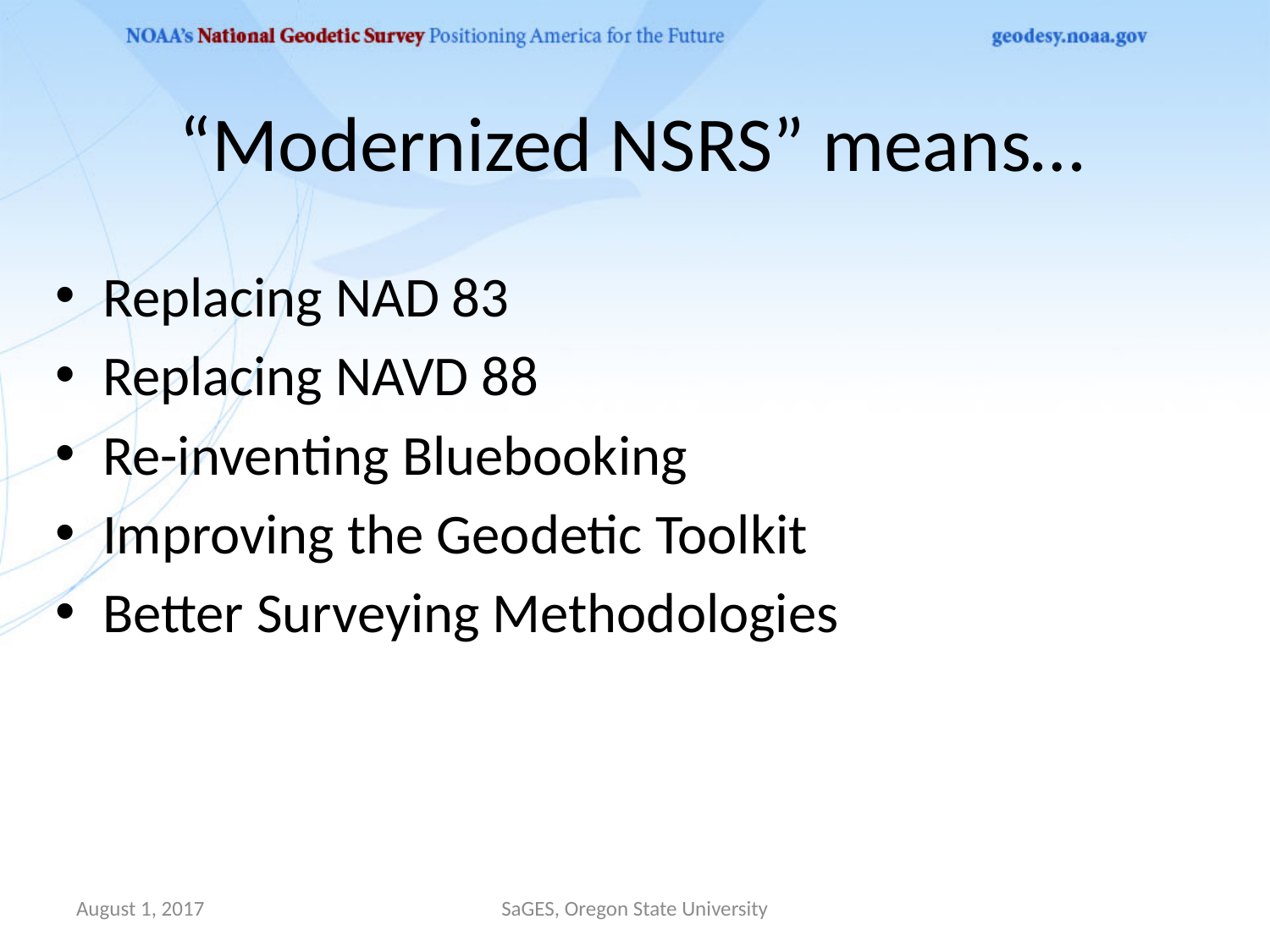

# “Modernized NSRS” means…
Replacing NAD 83
Replacing NAVD 88
Re-inventing Bluebooking
Improving the Geodetic Toolkit
Better Surveying Methodologies
August 1, 2017
SaGES, Oregon State University